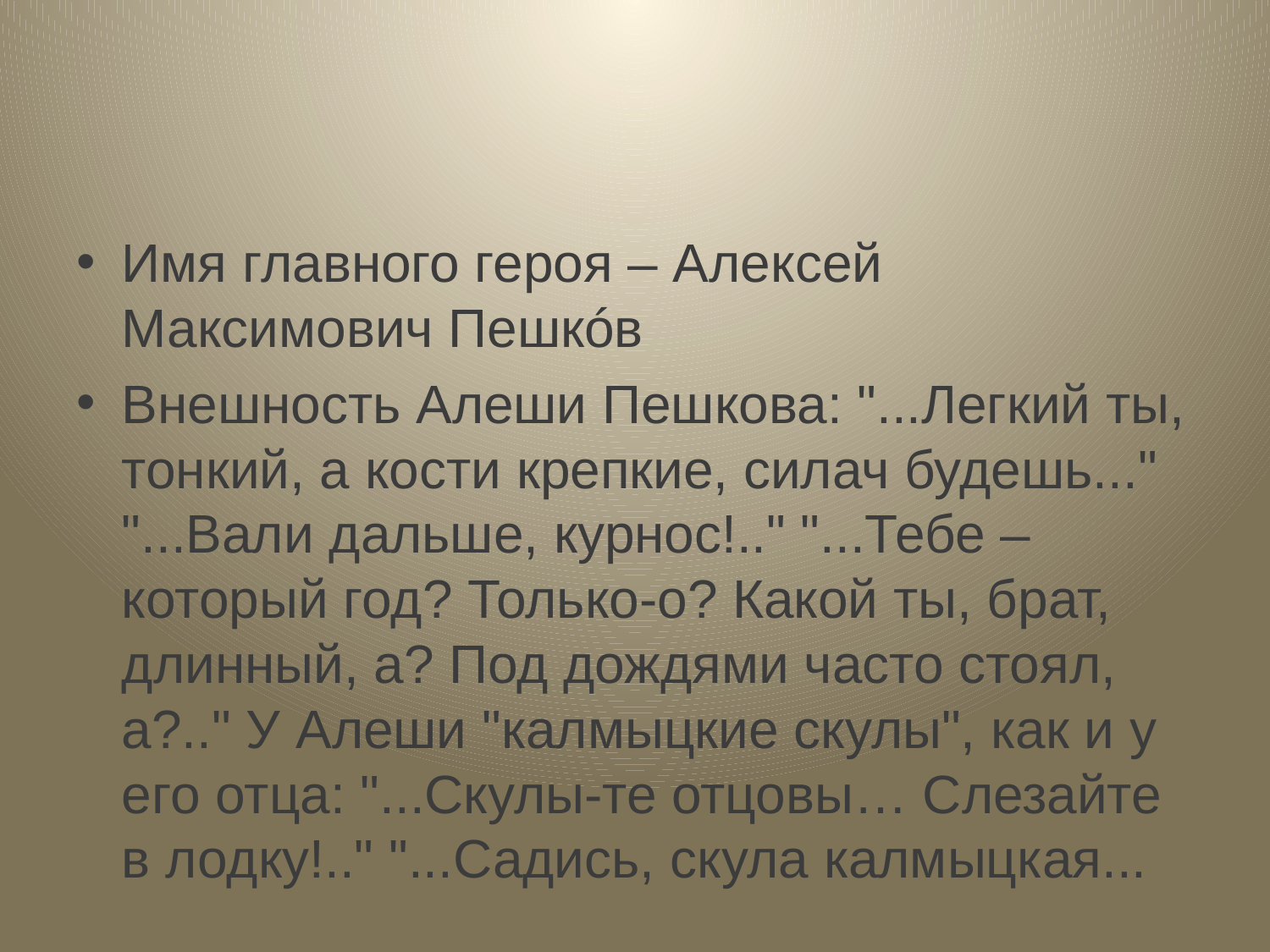

#
Имя главного героя – Алексей Максимович Пешкóв
Внешность Алеши Пешкова: "...Легкий ты, тонкий, а кости крепкие, силач будешь..." "...Вали дальше, курнос!.." "...Тебе – который год? Только‑о? Какой ты, брат, длинный, а? Под дождями часто стоял, а?.." У Алеши "калмыцкие скулы", как и у его отца: "...Скулы‑те отцовы… Слезайте в лодку!.." "...Садись, скула калмыцкая...